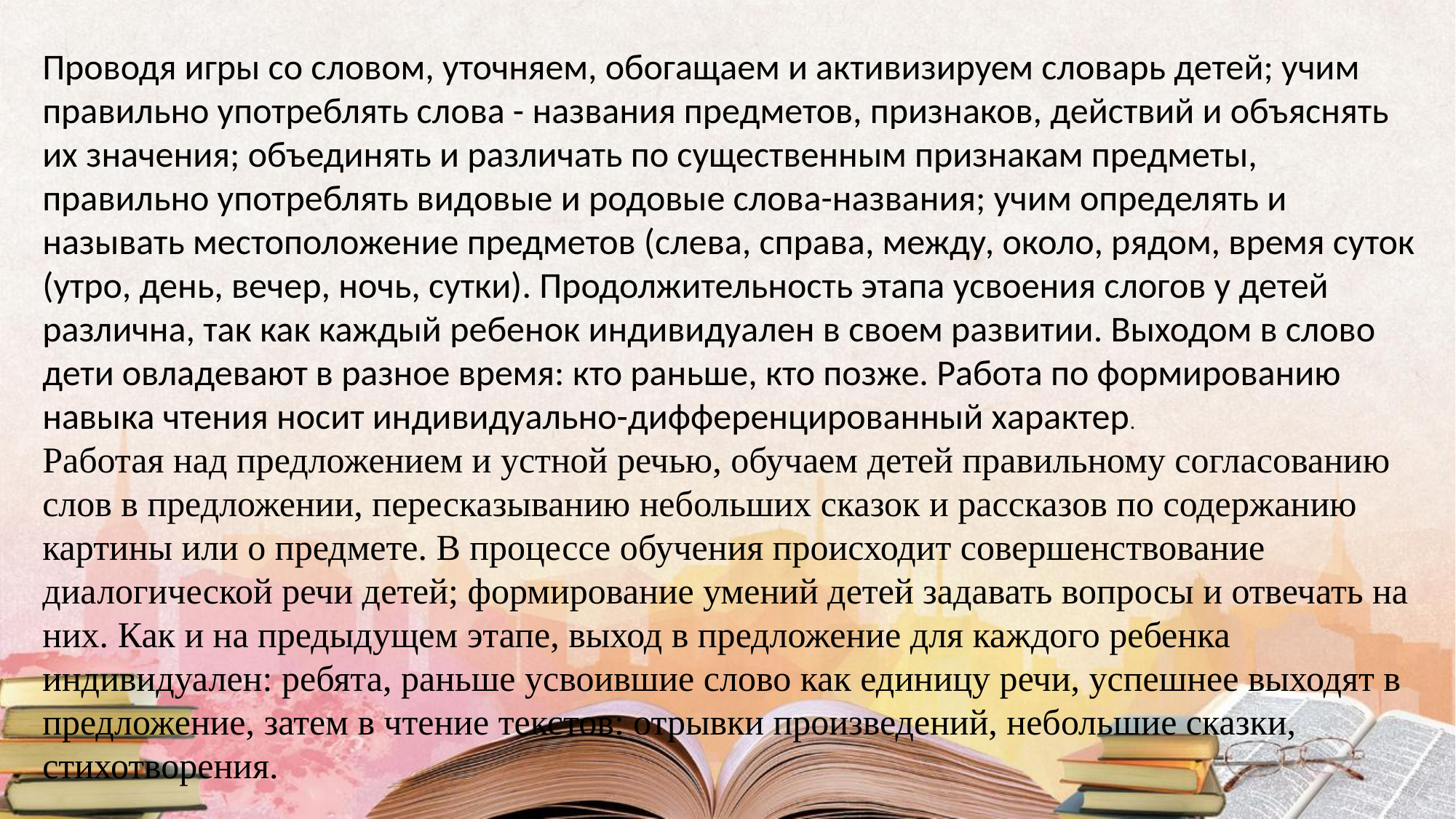

Проводя игры со словом, уточняем, обогащаем и активизируем словарь детей; учим правильно употреблять слова - названия предметов, признаков, действий и объяснять их значения; объединять и различать по существенным признакам предметы, правильно употреблять видовые и родовые слова-названия; учим определять и называть местоположение предметов (слева, справа, между, около, рядом, время суток (утро, день, вечер, ночь, сутки). Продолжительность этапа усвоения слогов у детей различна, так как каждый ребенок индивидуален в своем развитии. Выходом в слово дети овладевают в разное время: кто раньше, кто позже. Работа по формированию навыка чтения носит индивидуально-дифференцированный характер.
Работая над предложением и устной речью, обучаем детей правильному согласованию слов в предложении, пересказыванию небольших сказок и рассказов по содержанию картины или о предмете. В процессе обучения происходит совершенствование диалогической речи детей; формирование умений детей задавать вопросы и отвечать на них. Как и на предыдущем этапе, выход в предложение для каждого ребенка индивидуален: ребята, раньше усвоившие слово как единицу речи, успешнее выходят в предложение, затем в чтение текстов: отрывки произведений, небольшие сказки, стихотворения.